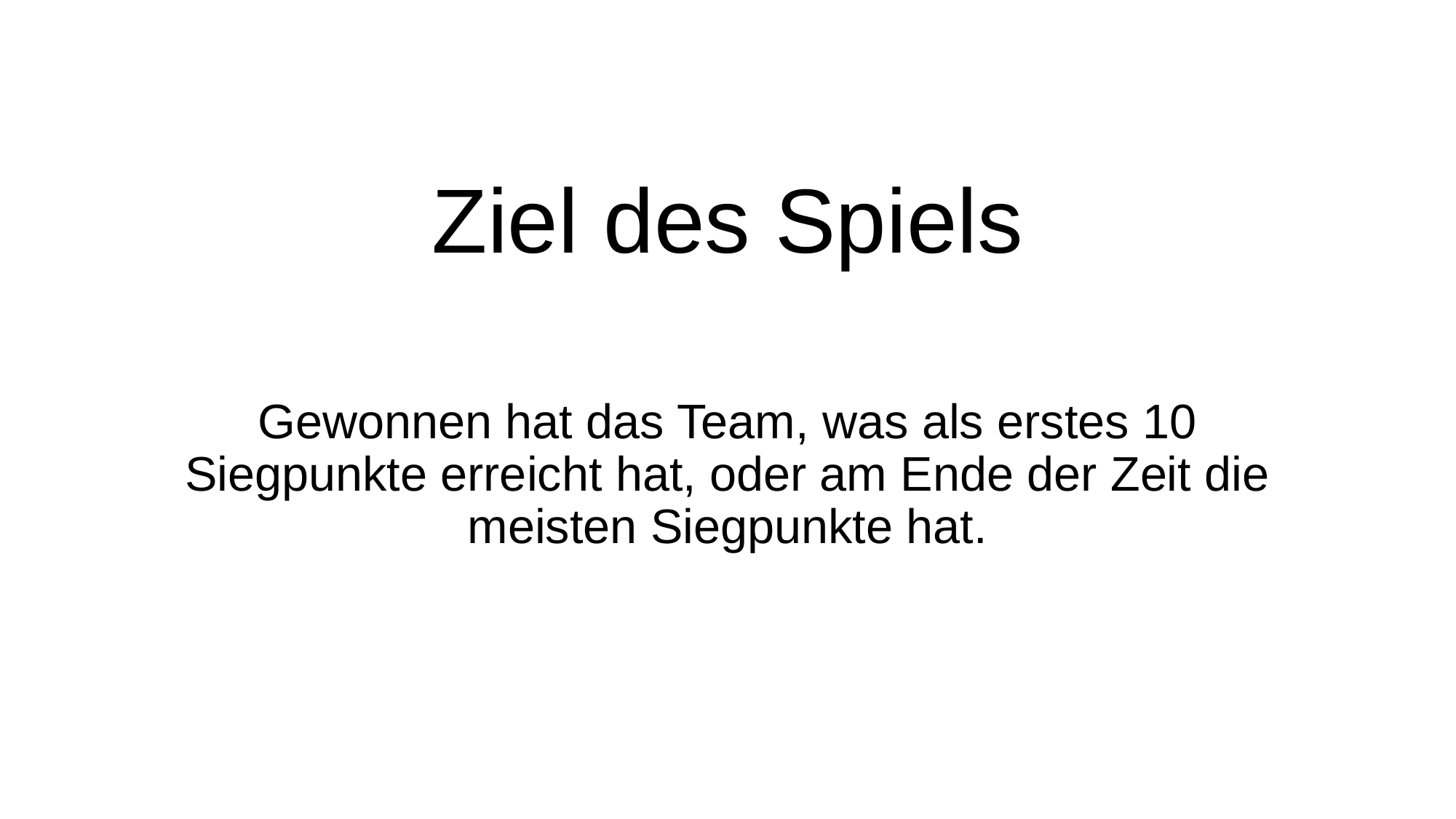

# Ziel des Spiels
Gewonnen hat das Team, was als erstes 10 Siegpunkte erreicht hat, oder am Ende der Zeit die meisten Siegpunkte hat.